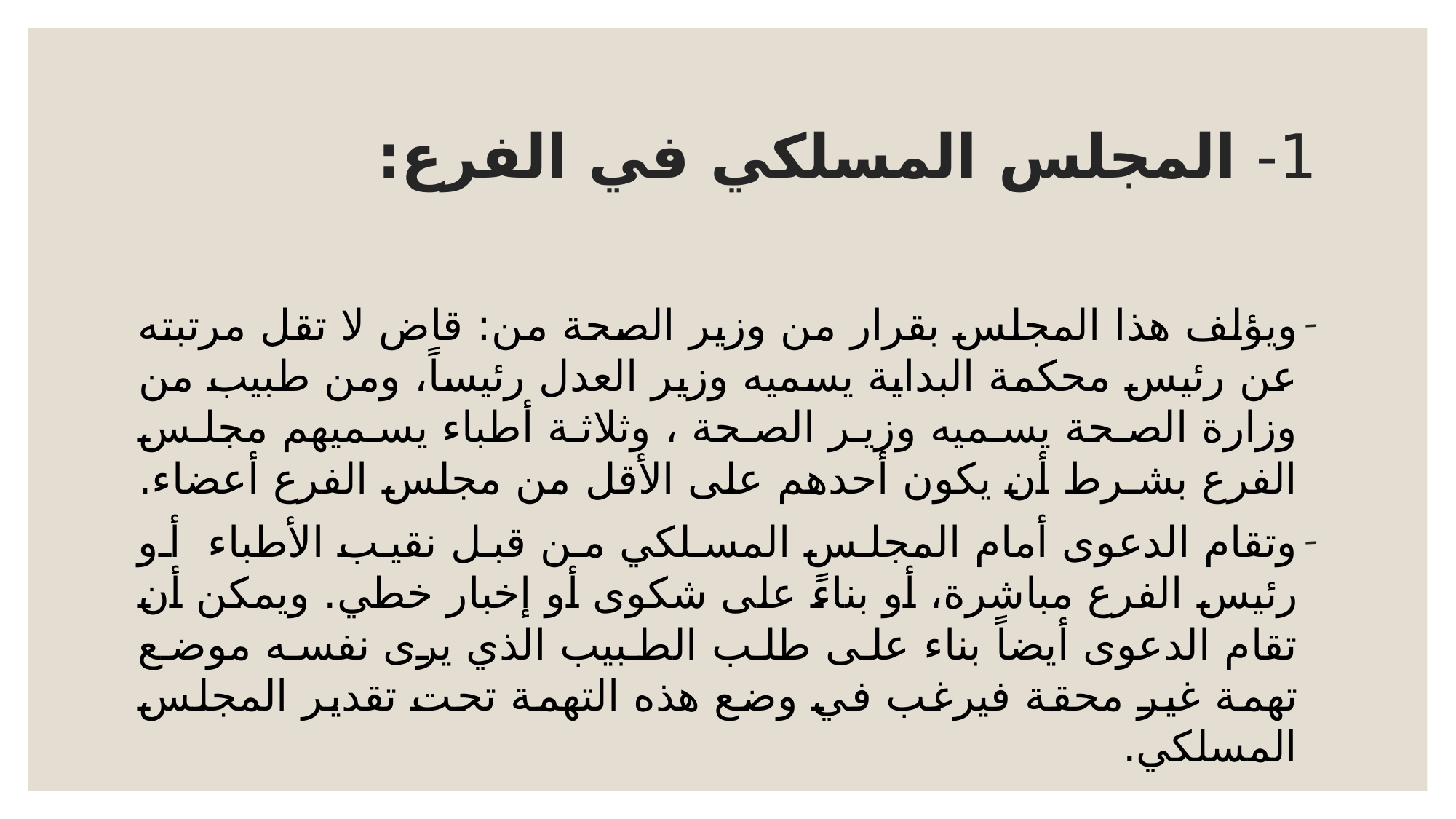

# 1- المجلس المسلكي في الفرع:

ويؤلف هذا المجلس بقرار من وزير الصحة من: قاض لا تقل مرتبته عن رئيس محكمة البداية يسميه وزير العدل رئيساً، ومن طبيب من وزارة الصحة يسميه وزير الصحة ، وثلاثة أطباء يسميهم مجلس الفرع بشـرط أن يكون أحدهم على الأقل من مجلس الفرع أعضاء.
وتقام الدعوى أمام المجلس المسلكي من قبل نقيب الأطباء  أو رئيس الفرع مباشرة، أو بناءً على شكوى أو إخبار خطي. ويمكن أن تقام الدعوى أيضاً بناء على طلب الطبيب الذي يرى نفسه موضع تهمة غير محقة فيرغب في وضع هذه التهمة تحت تقدير المجلس المسلكي.